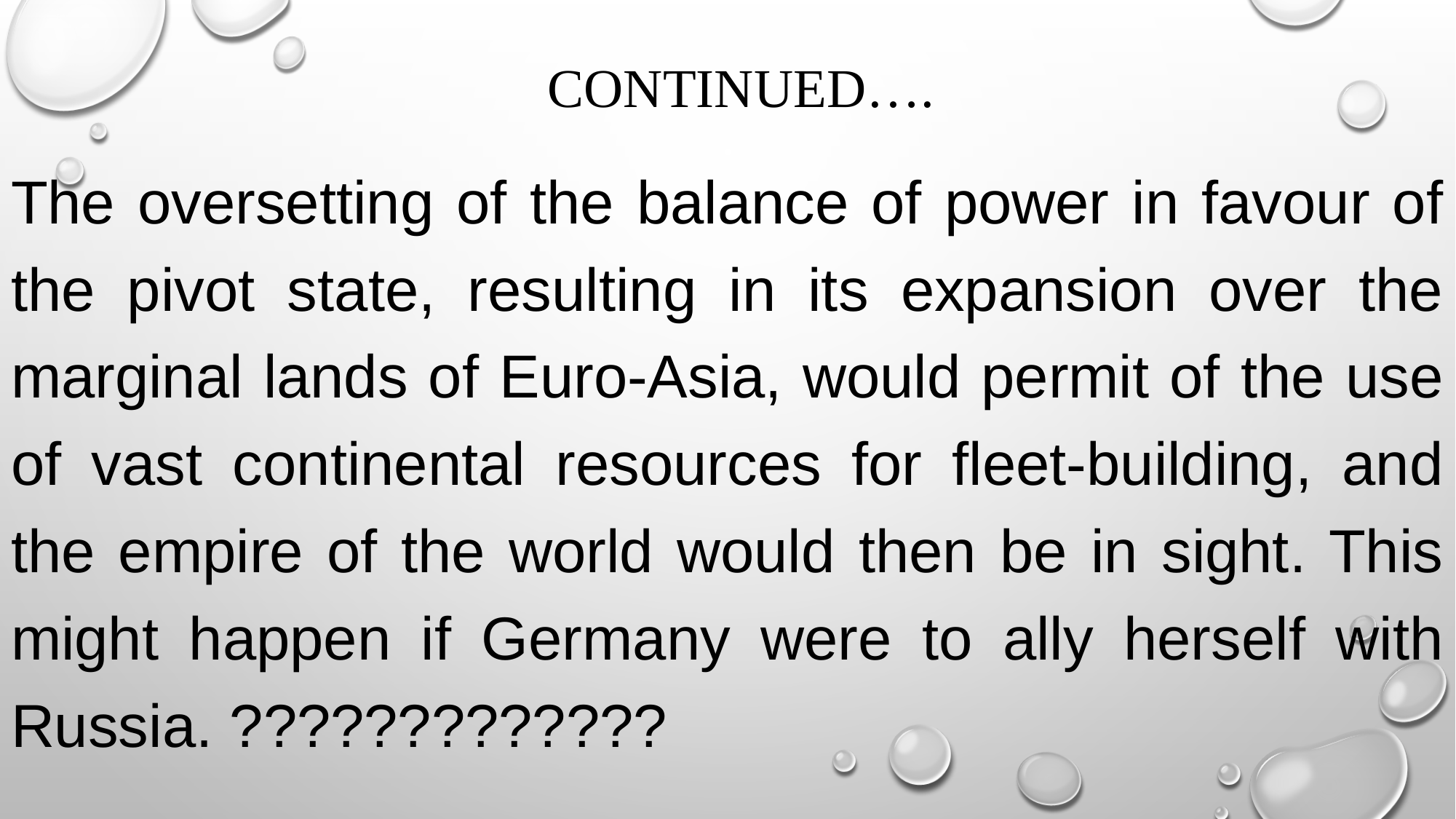

# continued….
The oversetting of the balance of power in favour of the pivot state, resulting in its expansion over the marginal lands of Euro-Asia, would permit of the use of vast continental resources for fleet-building, and the empire of the world would then be in sight. This might happen if Germany were to ally herself with Russia. ?????????????